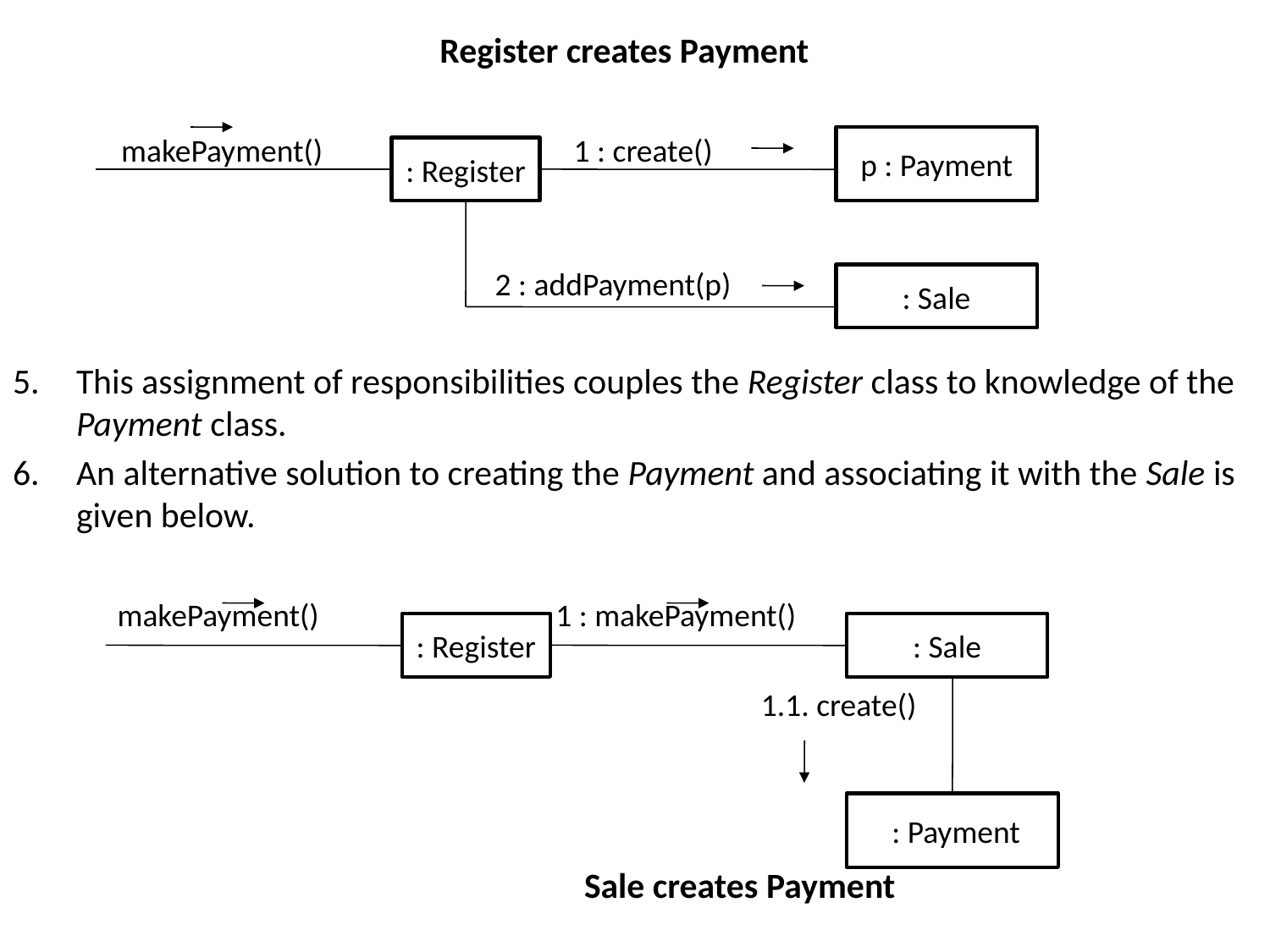

Register creates Payment

              makePayment()                                   1 : create()

                                                                   2 : addPayment(p)

This assignment of responsibilities couples the Register class to knowledge of the Payment class.
An alternative solution to creating the Payment and associating it with the Sale is given below.

             makePayment()                                 1 : makePayment()

                                                                                                        1.1. create()

					Sale creates Payment

p : Payment
: Register
: Sale
: Register
: Sale
 : Payment